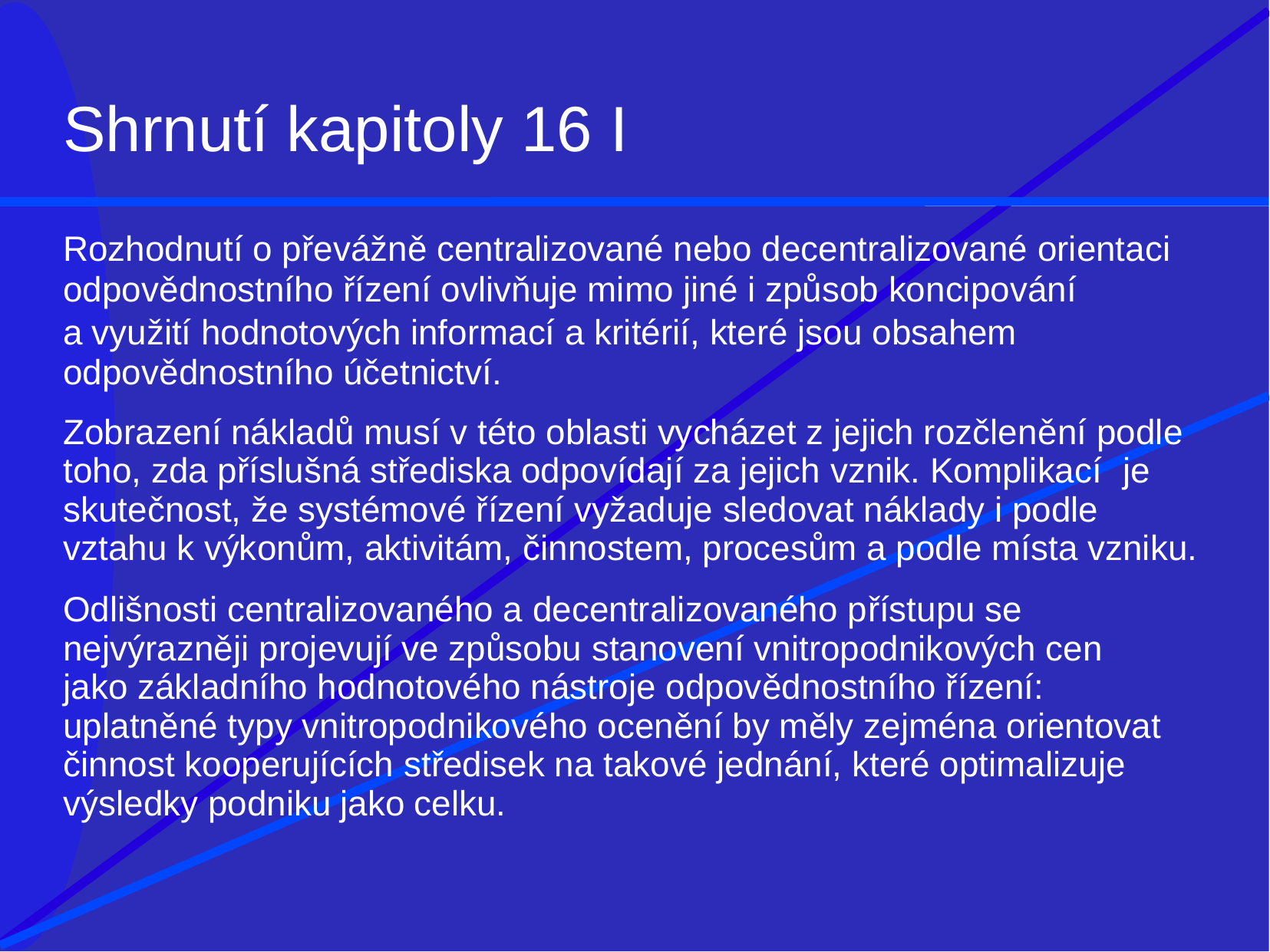

# Shrnutí kapitoly 16 I
Rozhodnutí o převážně centralizované nebo decentralizované orientaci
odpovědnostního řízení ovlivňuje mimo jiné i způsob koncipování
a využití hodnotových informací a kritérií, které jsou obsahem odpovědnostního účetnictví.
Zobrazení nákladů musí v této oblasti vycházet z jejich rozčlenění podle toho, zda příslušná střediska odpovídají za jejich vznik. Komplikací	je skutečnost, že systémové řízení vyžaduje sledovat náklady i podle vztahu k výkonům, aktivitám, činnostem, procesům a podle místa vzniku.
Odlišnosti centralizovaného a decentralizovaného přístupu se nejvýrazněji projevují ve způsobu stanovení vnitropodnikových cen jako základního hodnotového nástroje odpovědnostního řízení: uplatněné typy vnitropodnikového ocenění by měly zejména orientovat činnost kooperujících středisek na takové jednání, které optimalizuje výsledky podniku jako celku.